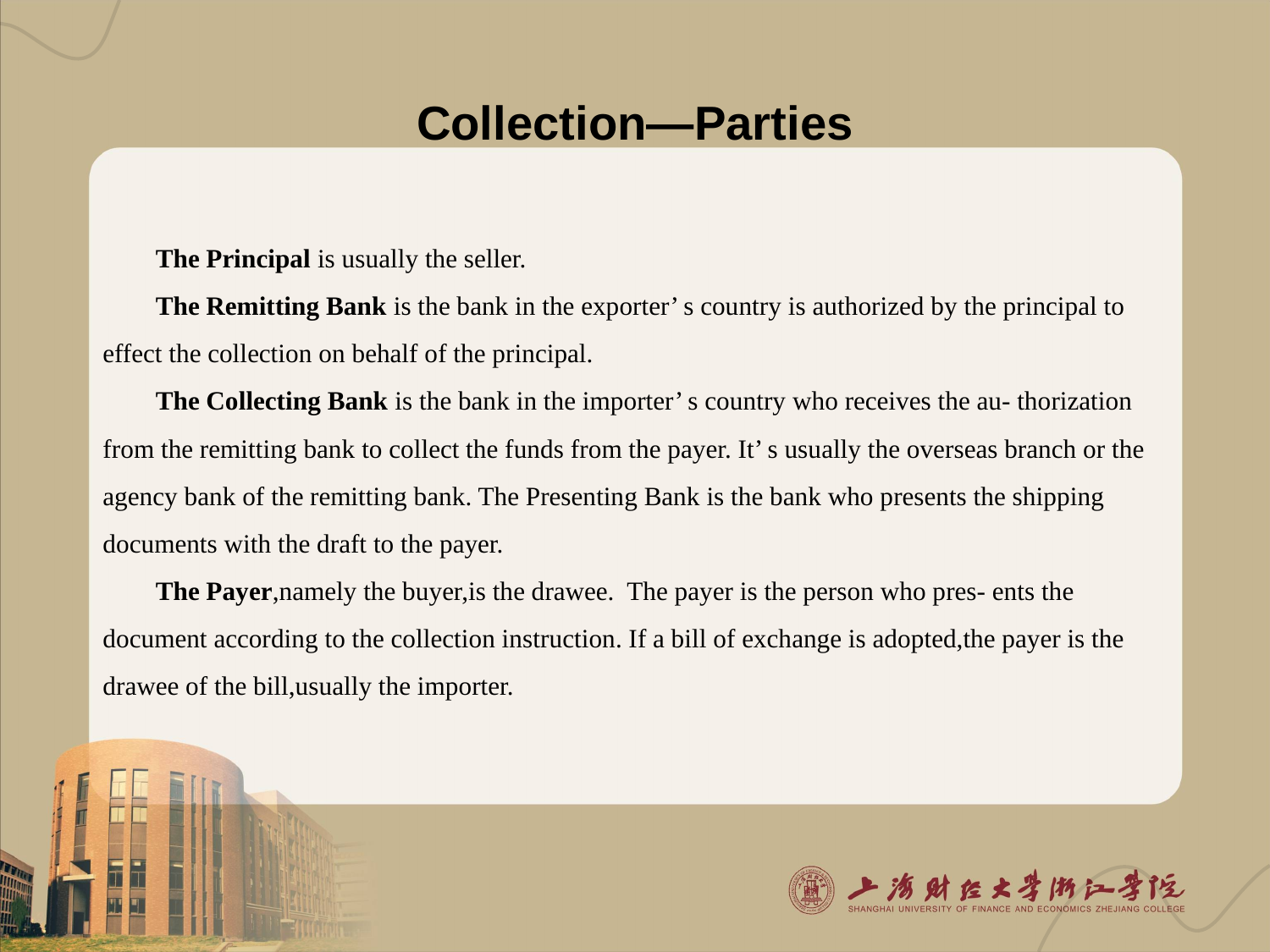

# Collection—Parties
The Principal is usually the seller.
The Remitting Bank is the bank in the exporter’ s country is authorized by the principal to effect the collection on behalf of the principal.
The Collecting Bank is the bank in the importer’ s country who receives the au- thorization from the remitting bank to collect the funds from the payer. It’ s usually the overseas branch or the agency bank of the remitting bank. The Presenting Bank is the bank who presents the shipping documents with the draft to the payer.
The Payer,namely the buyer,is the drawee.  The payer is the person who pres- ents the document according to the collection instruction. If a bill of exchange is adopted,the payer is the drawee of the bill,usually the importer.